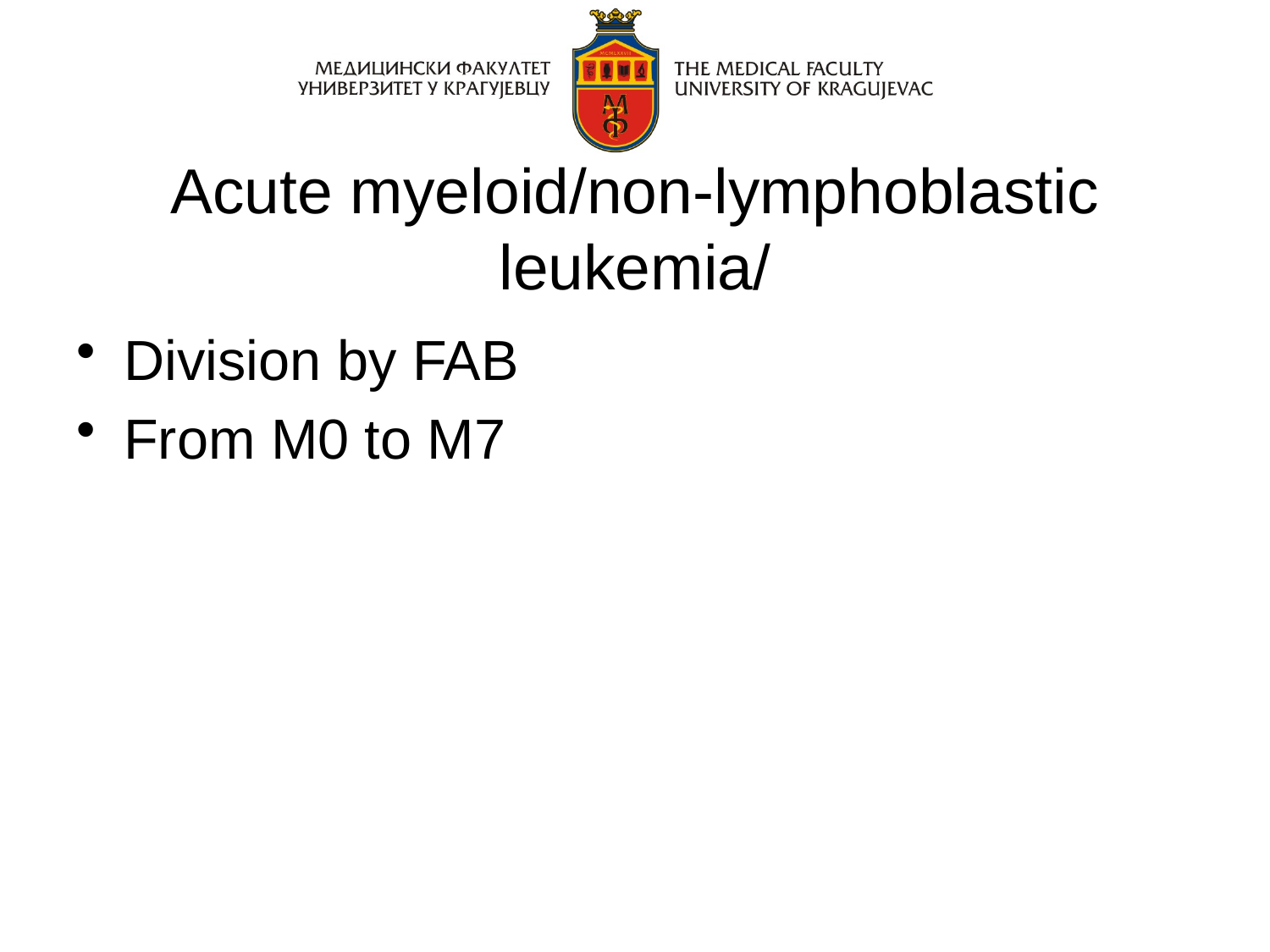

# Acute myeloid/non-lymphoblastic leukemia/
Division by FAB
From M0 to M7